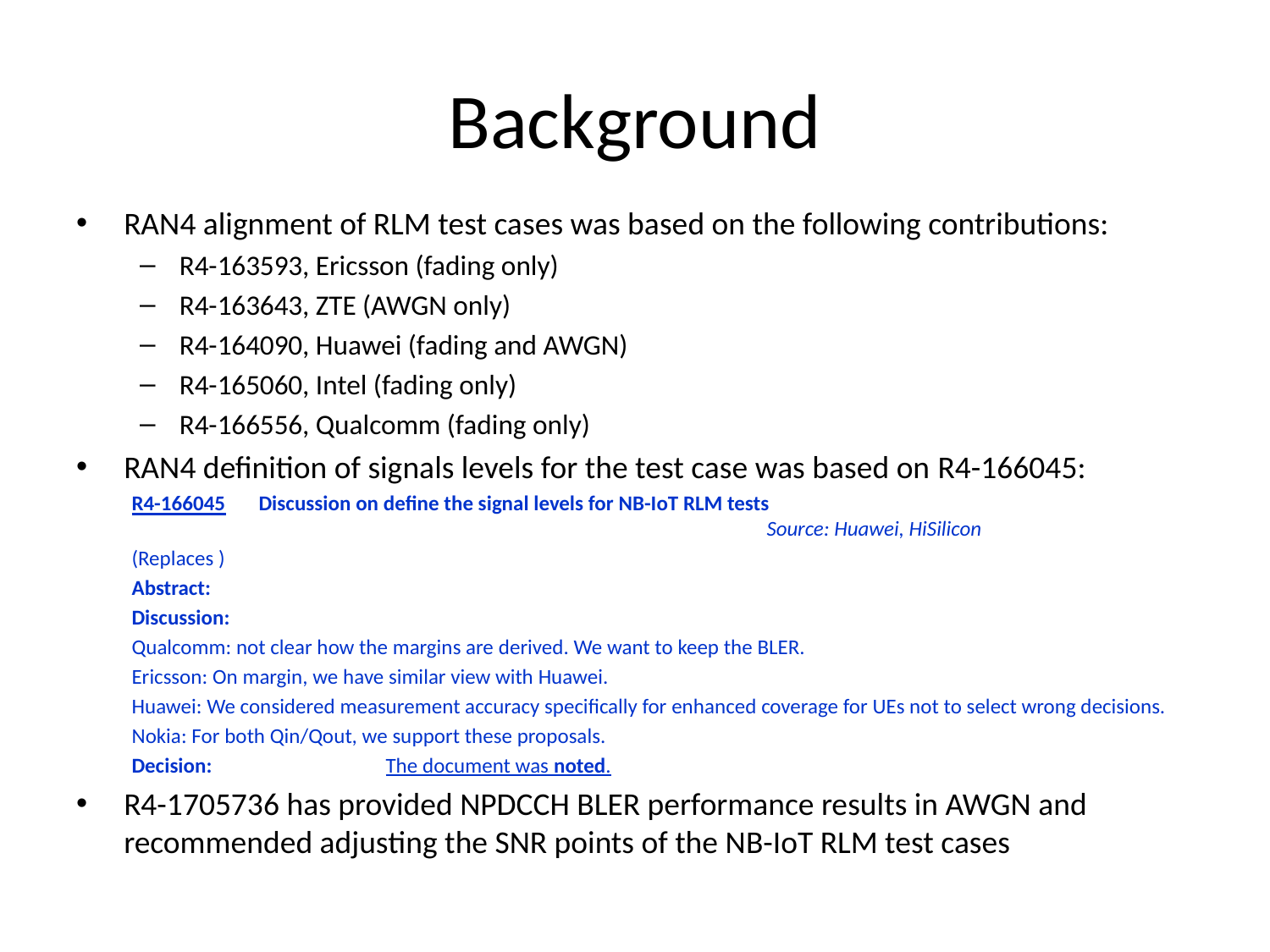

# Background
RAN4 alignment of RLM test cases was based on the following contributions:
R4-163593, Ericsson (fading only)
R4-163643, ZTE (AWGN only)
R4-164090, Huawei (fading and AWGN)
R4-165060, Intel (fading only)
R4-166556, Qualcomm (fading only)
RAN4 definition of signals levels for the test case was based on R4-166045:
R4-166045	Discussion on define the signal levels for NB-IoT RLM tests
					Source: Huawei, HiSilicon
(Replaces )
Abstract:
Discussion:
Qualcomm: not clear how the margins are derived. We want to keep the BLER.
Ericsson: On margin, we have similar view with Huawei.
Huawei: We considered measurement accuracy specifically for enhanced coverage for UEs not to select wrong decisions.
Nokia: For both Qin/Qout, we support these proposals.
Decision: 		The document was noted.
R4-1705736 has provided NPDCCH BLER performance results in AWGN and recommended adjusting the SNR points of the NB-IoT RLM test cases